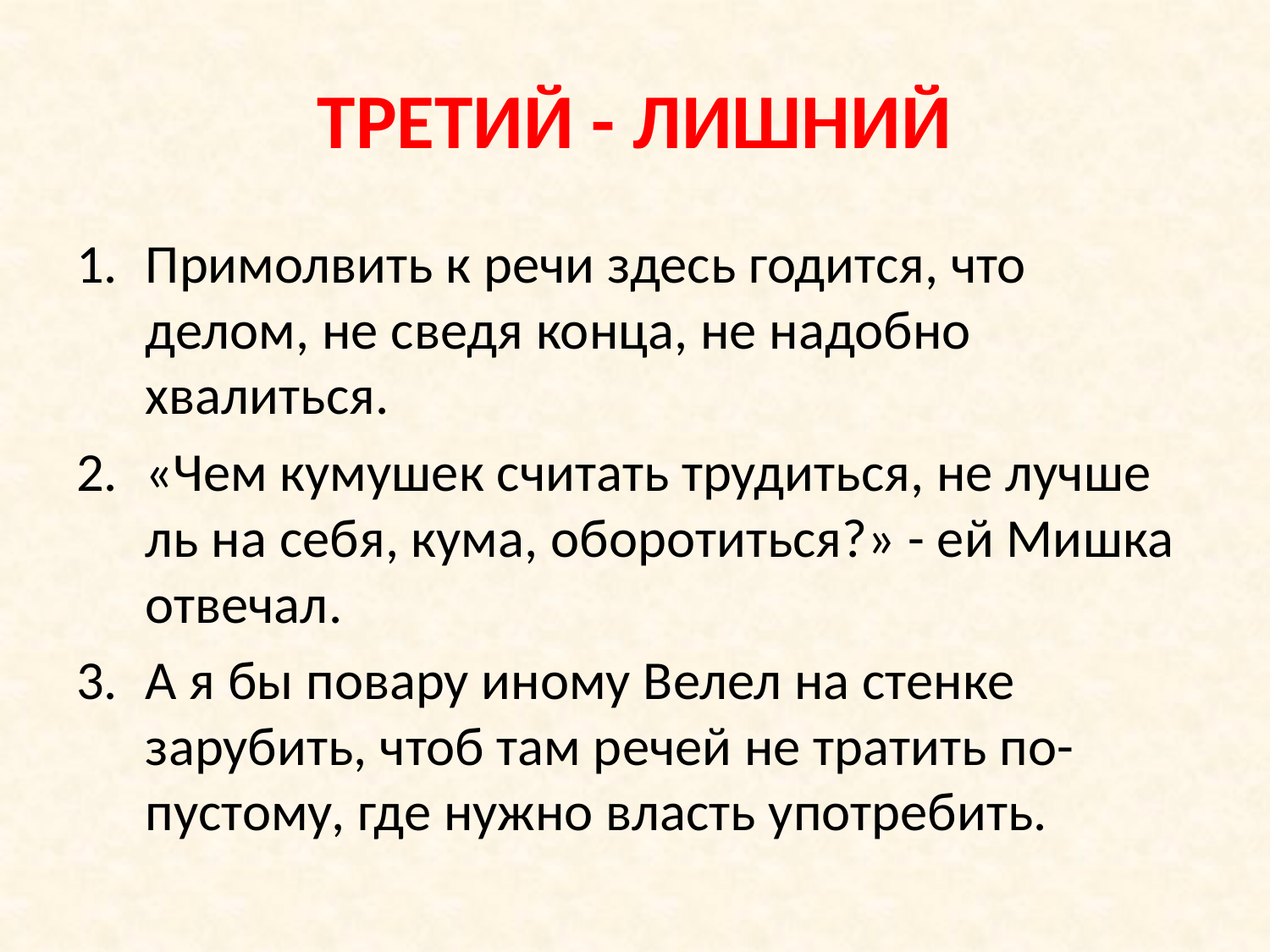

# ТРЕТИЙ - ЛИШНИЙ
Примолвить к речи здесь годится, что делом, не сведя конца, не надобно хвалиться.
«Чем кумушек считать трудиться, не лучше ль на себя, кума, оборотиться?» - ей Мишка отвечал.
А я бы повару иному Велел на стенке зарубить, чтоб там речей не тратить по-пустому, где нужно власть употребить.